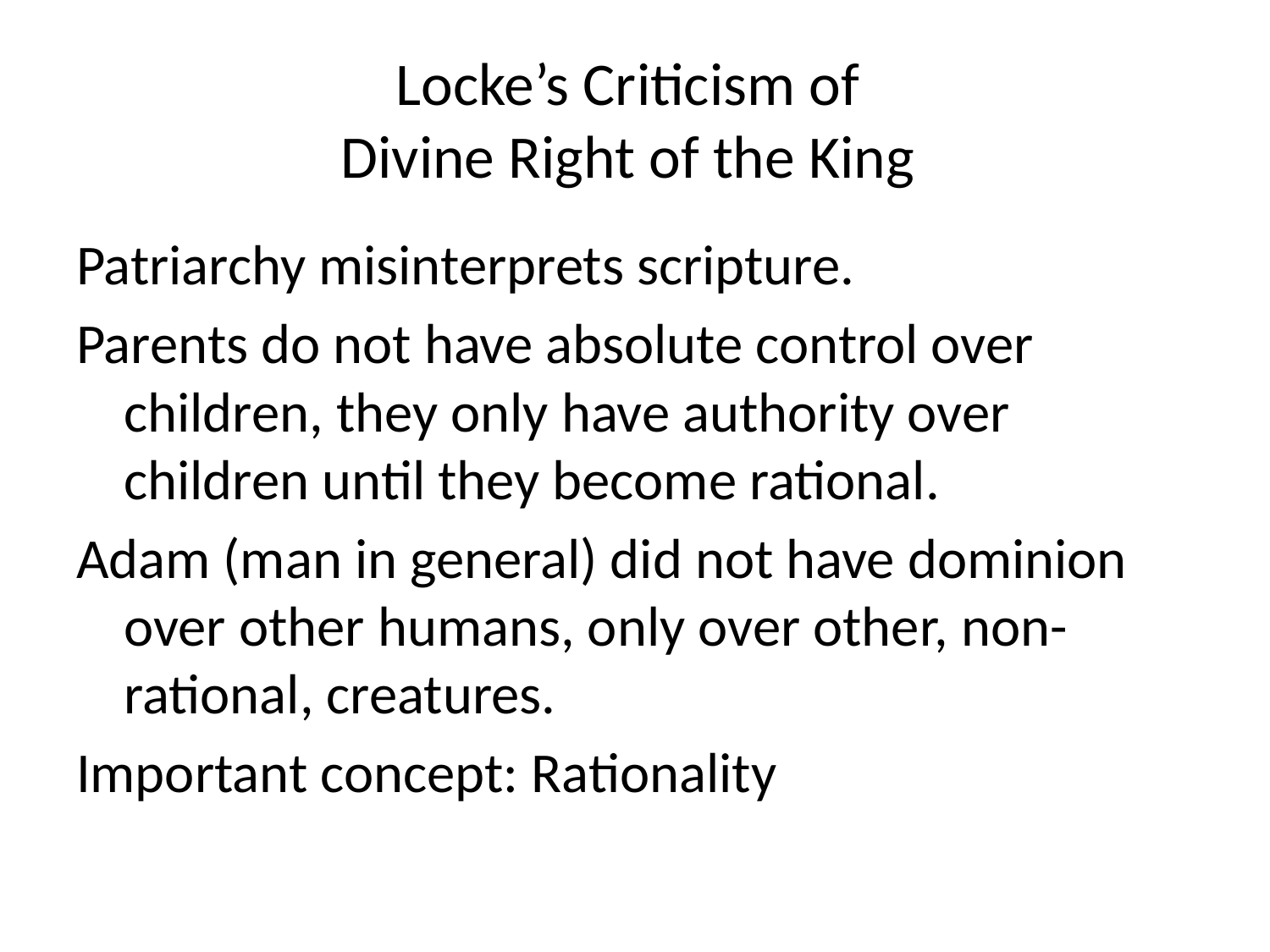

# Locke’s Criticism of Divine Right of the King
Patriarchy misinterprets scripture.
Parents do not have absolute control over children, they only have authority over children until they become rational.
Adam (man in general) did not have dominion over other humans, only over other, non-rational, creatures.
Important concept: Rationality